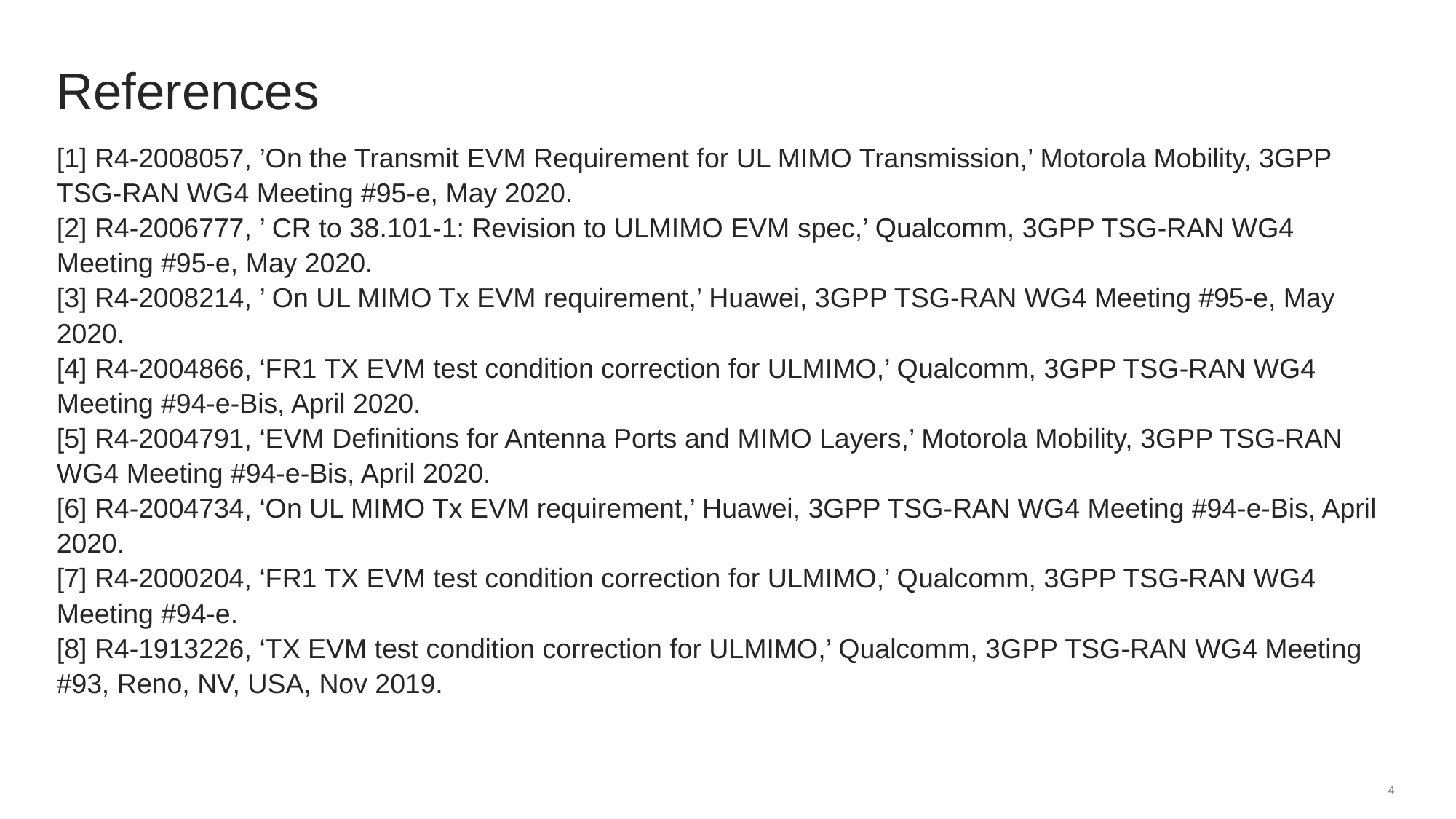

# References
[1] R4-2008057, ’On the Transmit EVM Requirement for UL MIMO Transmission,’ Motorola Mobility, 3GPP TSG-RAN WG4 Meeting #95-e, May 2020.
[2] R4-2006777, ’ CR to 38.101-1: Revision to ULMIMO EVM spec,’ Qualcomm, 3GPP TSG-RAN WG4 Meeting #95-e, May 2020.
[3] R4-2008214, ’ On UL MIMO Tx EVM requirement,’ Huawei, 3GPP TSG-RAN WG4 Meeting #95-e, May 2020.
[4] R4-2004866, ‘FR1 TX EVM test condition correction for ULMIMO,’ Qualcomm, 3GPP TSG-RAN WG4 Meeting #94-e-Bis, April 2020.
[5] R4-2004791, ‘EVM Definitions for Antenna Ports and MIMO Layers,’ Motorola Mobility, 3GPP TSG-RAN WG4 Meeting #94-e-Bis, April 2020.
[6] R4-2004734, ‘On UL MIMO Tx EVM requirement,’ Huawei, 3GPP TSG-RAN WG4 Meeting #94-e-Bis, April 2020.
[7] R4-2000204, ‘FR1 TX EVM test condition correction for ULMIMO,’ Qualcomm, 3GPP TSG-RAN WG4 Meeting #94-e.
[8] R4-1913226, ‘TX EVM test condition correction for ULMIMO,’ Qualcomm, 3GPP TSG-RAN WG4 Meeting #93, Reno, NV, USA, Nov 2019.